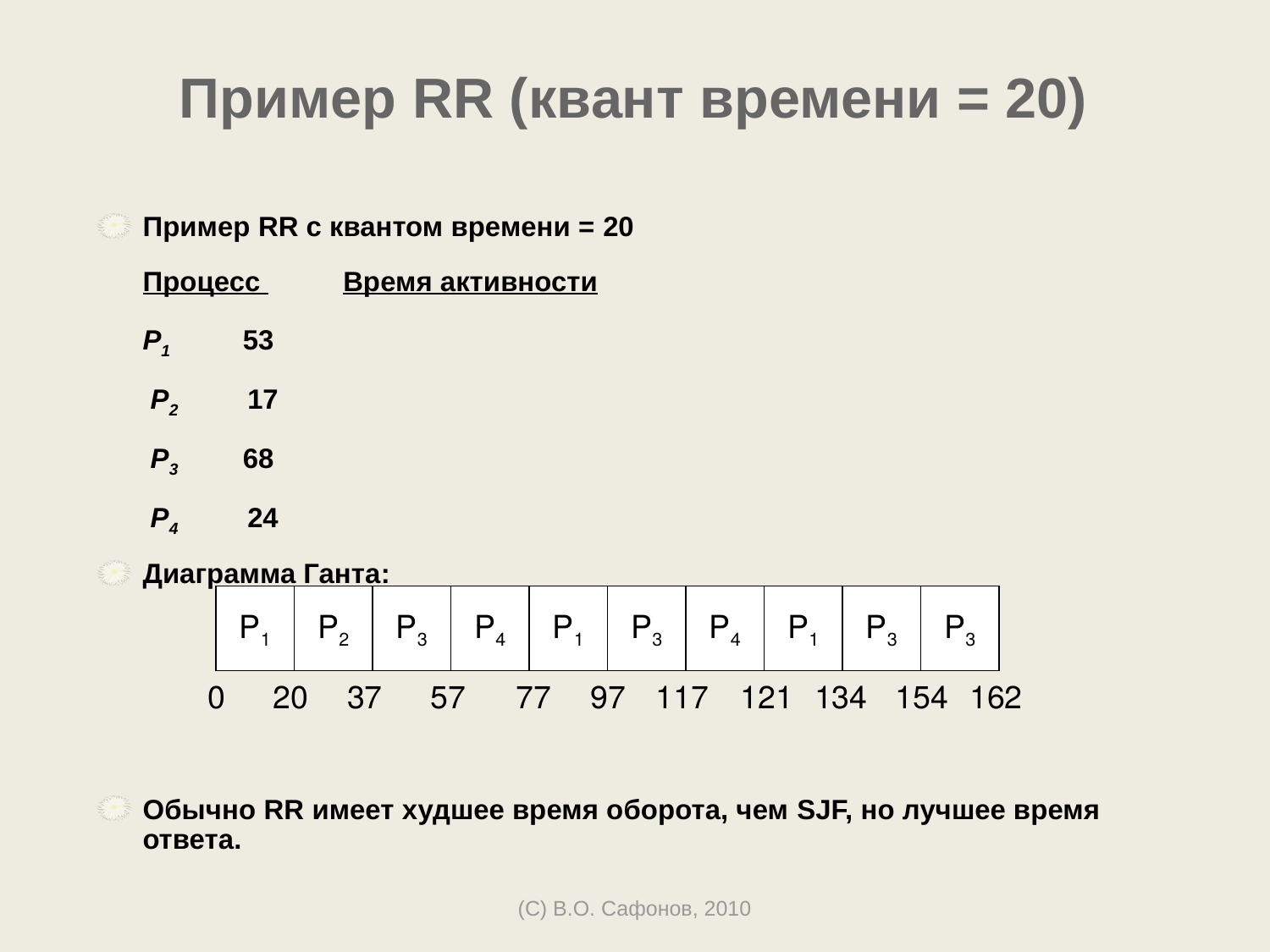

# Пример RR (квант времени = 20)
Пример RR с квантом времени = 20
	Процесc 	Время активности
		P1	53
		 P2	 17
		 P3	68
		 P4	 24
Диаграмма Ганта:
Обычно RR имеет худшее время оборота, чем SJF, но лучшее время ответа.
P1
P2
P3
P4
P1
P3
P4
P1
P3
P3
0
20
37
57
77
97
117
121
134
154
162
(C) В.О. Сафонов, 2010